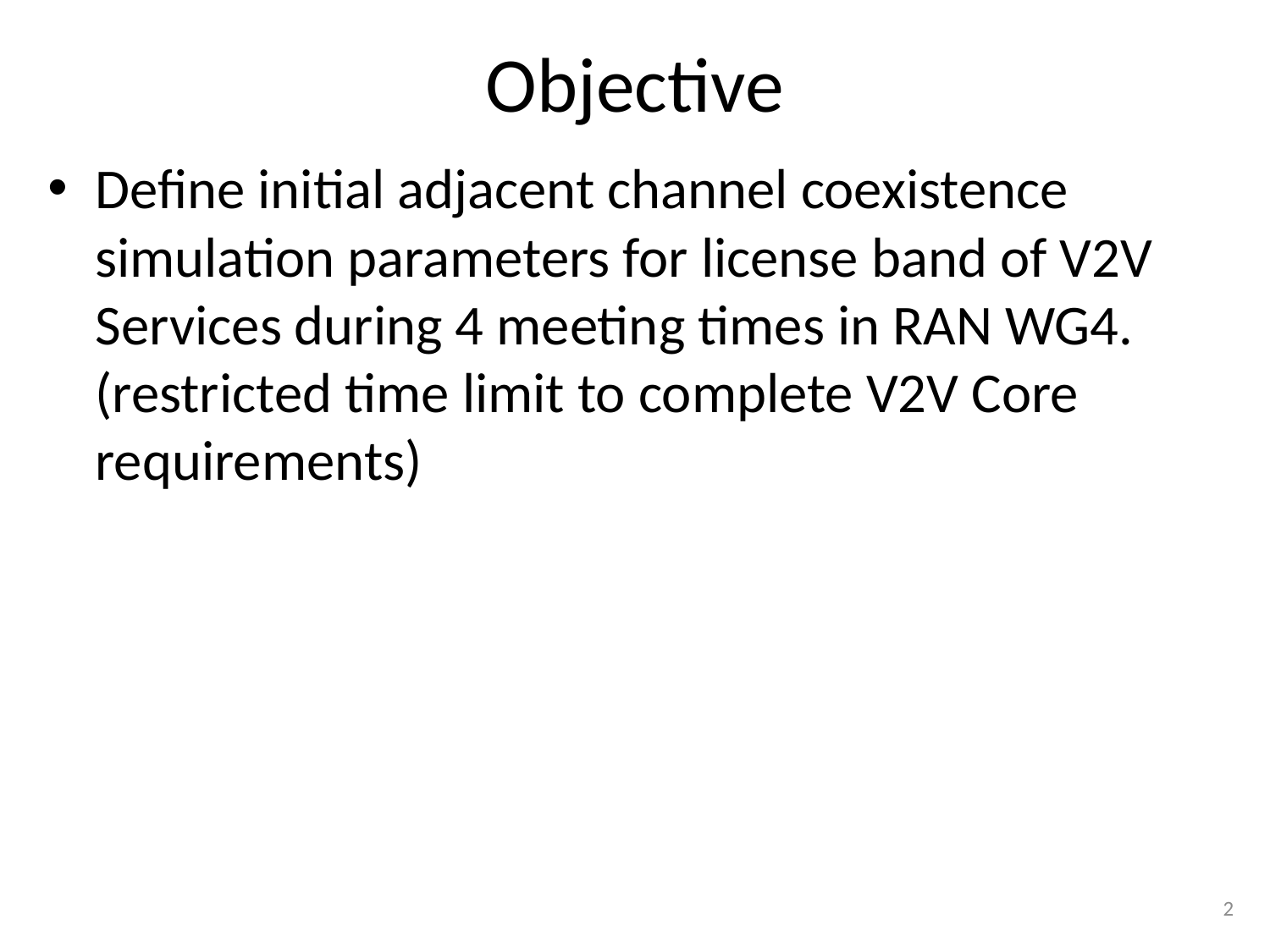

# Objective
Define initial adjacent channel coexistence simulation parameters for license band of V2V Services during 4 meeting times in RAN WG4. (restricted time limit to complete V2V Core requirements)

2